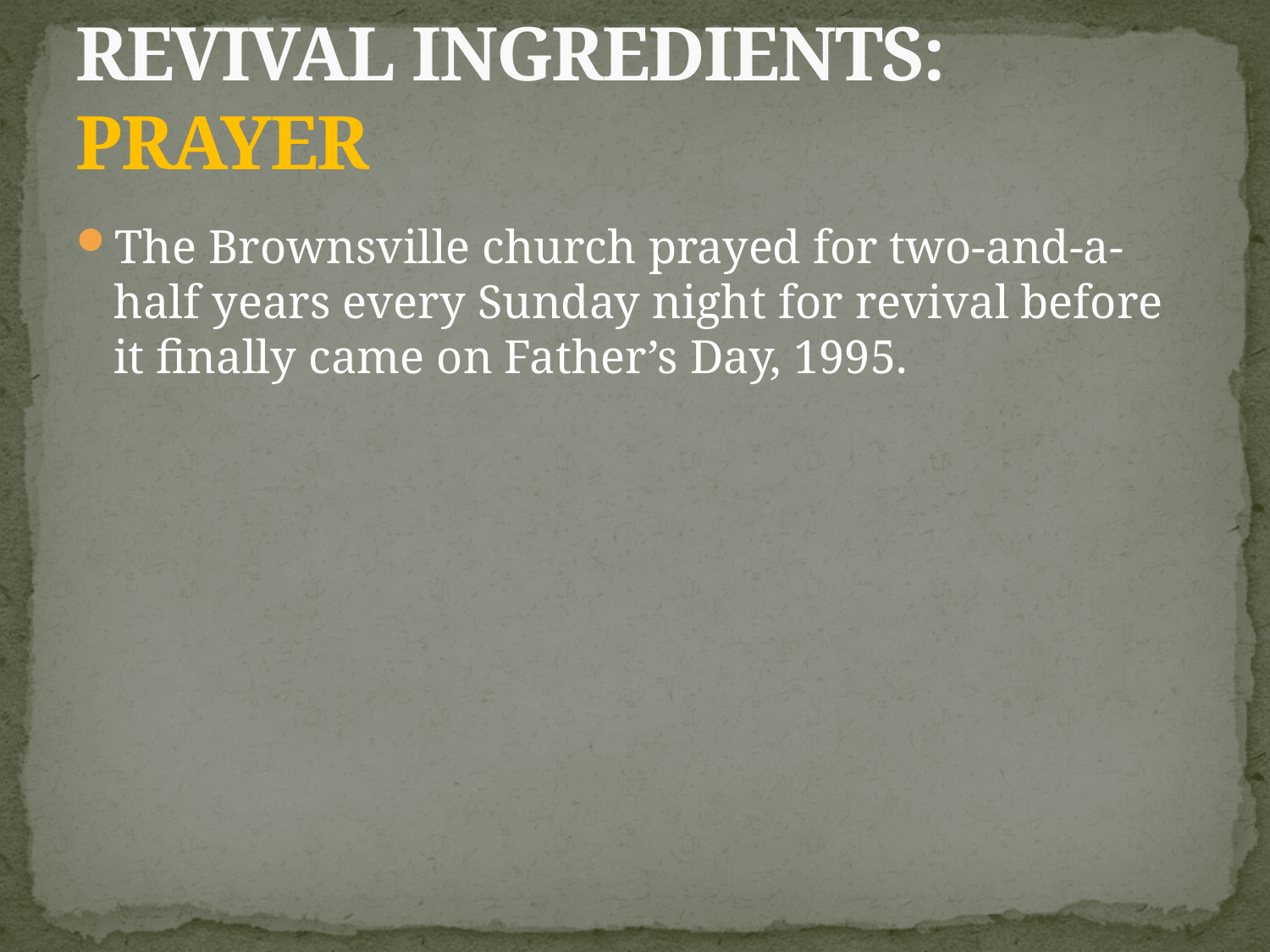

# Revival Ingredients: Prayer
The Brownsville church prayed for two-and-a-half years every Sunday night for revival before it finally came on Father’s Day, 1995.